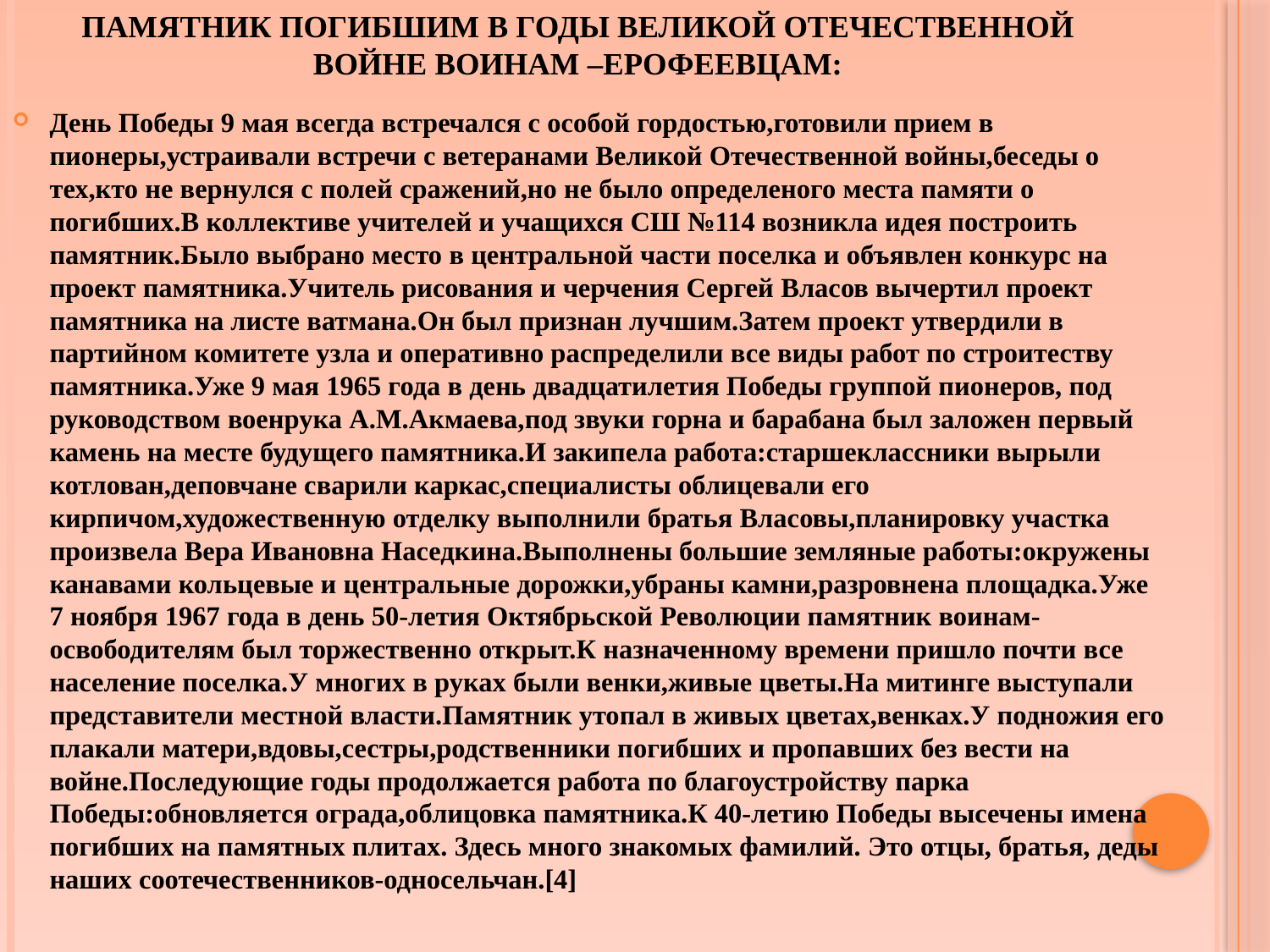

# Памятник погибшим в годы Великой Отечественной войне воинам –ерофеевцам:
День Победы 9 мая всегда встречался с особой гордостью,готовили прием в пионеры,устраивали встречи с ветеранами Великой Отечественной войны,беседы о тех,кто не вернулся с полей сражений,но не было определеного места памяти о погибших.В коллективе учителей и учащихся СШ №114 возникла идея построить памятник.Было выбрано место в центральной части поселка и объявлен конкурс на проект памятника.Учитель рисования и черчения Сергей Власов вычертил проект памятника на листе ватмана.Он был признан лучшим.Затем проект утвердили в партийном комитете узла и оперативно распределили все виды работ по строитеству памятника.Уже 9 мая 1965 года в день двадцатилетия Победы группой пионеров, под руководством военрука А.М.Акмаева,под звуки горна и барабана был заложен первый камень на месте будущего памятника.И закипела работа:старшеклассники вырыли котлован,деповчане сварили каркас,специалисты облицевали его кирпичом,художественную отделку выполнили братья Власовы,планировку участка произвела Вера Ивановна Наседкина.Выполнены большие земляные работы:окружены канавами кольцевые и центральные дорожки,убраны камни,разровнена площадка.Уже 7 ноября 1967 года в день 50-летия Октябрьской Революции памятник воинам-освободителям был торжественно открыт.К назначенному времени пришло почти все население поселка.У многих в руках были венки,живые цветы.На митинге выступали представители местной власти.Памятник утопал в живых цветах,венках.У подножия его плакали матери,вдовы,сестры,родственники погибших и пропавших без вести на войне.Последующие годы продолжается работа по благоустройству парка Победы:обновляется ограда,облицовка памятника.К 40-летию Победы высечены имена погибших на памятных плитах. Здесь много знакомых фамилий. Это отцы, братья, деды наших соотечественников-односельчан.[4]